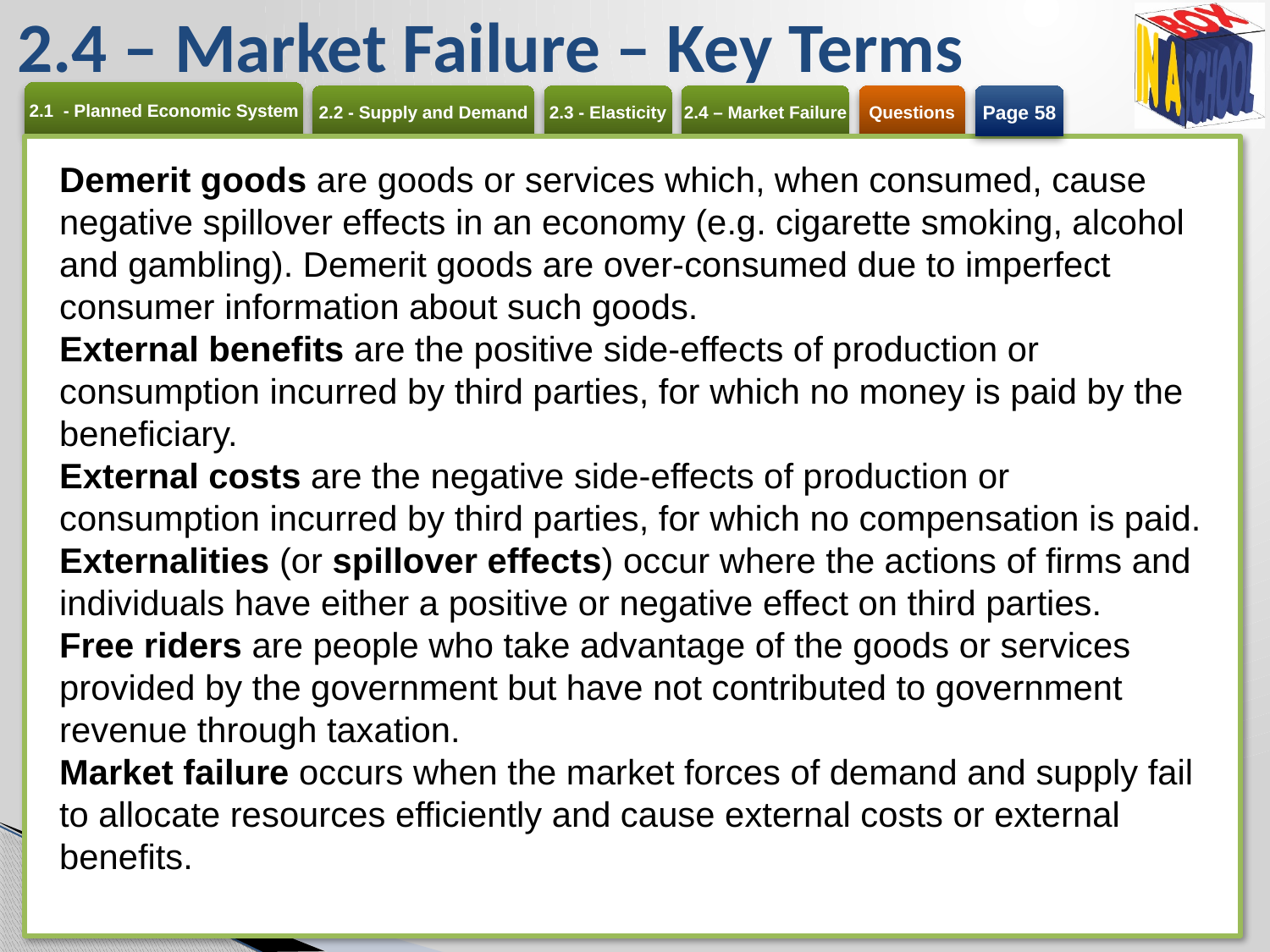

# 2.4 – Market Failure – Key Terms
Page 58
Demerit goods are goods or services which, when consumed, cause negative spillover effects in an economy (e.g. cigarette smoking, alcohol and gambling). Demerit goods are over-consumed due to imperfect consumer information about such goods.
External benefits are the positive side-effects of production or consumption incurred by third parties, for which no money is paid by the beneficiary.
External costs are the negative side-effects of production or consumption incurred by third parties, for which no compensation is paid.
Externalities (or spillover effects) occur where the actions of firms and individuals have either a positive or negative effect on third parties.
Free riders are people who take advantage of the goods or services provided by the government but have not contributed to government revenue through taxation.
Market failure occurs when the market forces of demand and supply fail to allocate resources efficiently and cause external costs or external benefits.